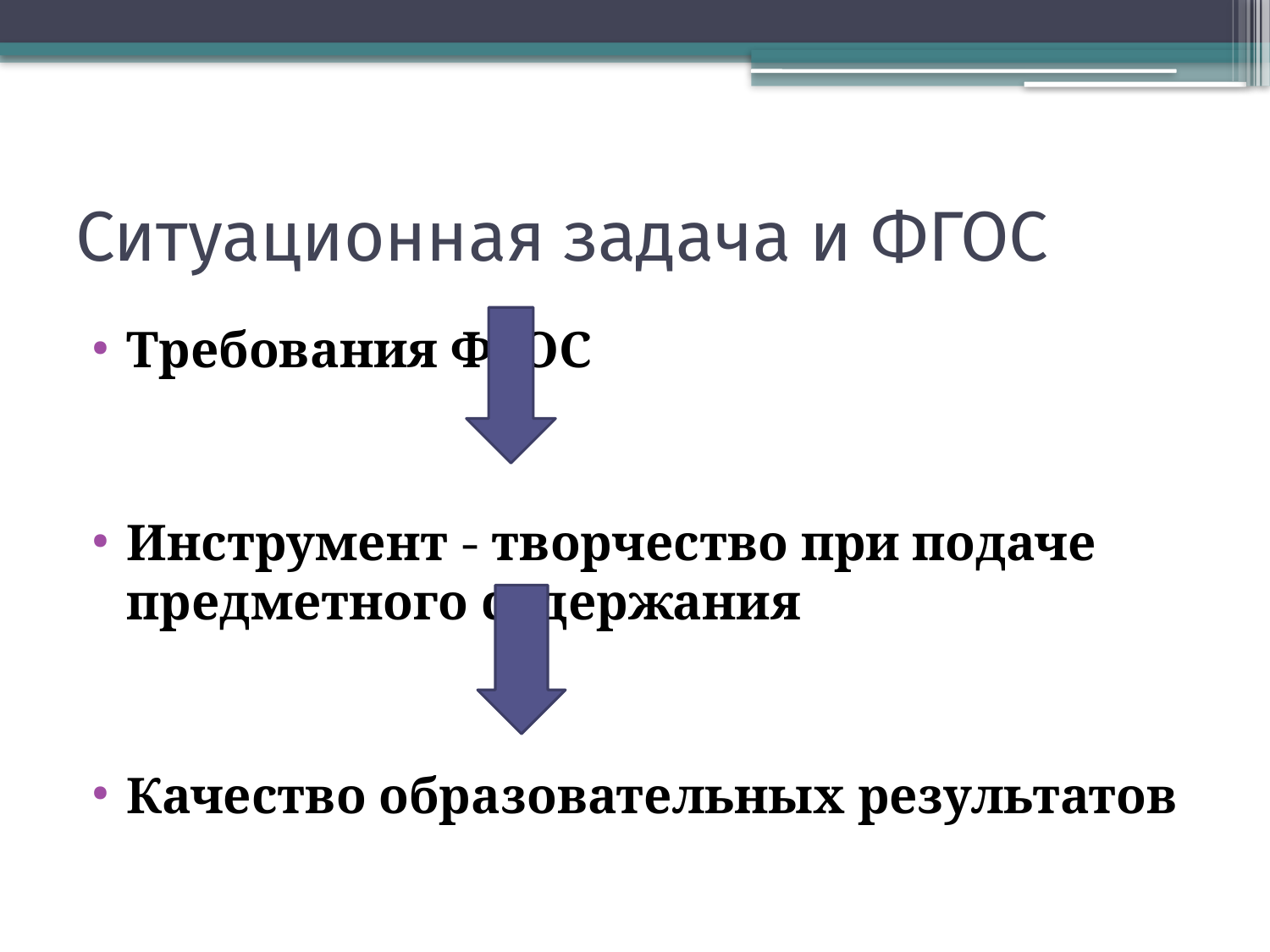

# Ситуационная задача и ФГОС

Требования ФГОС

Инструмент - творчество при подаче предметного содержания

Качество образовательных результатов